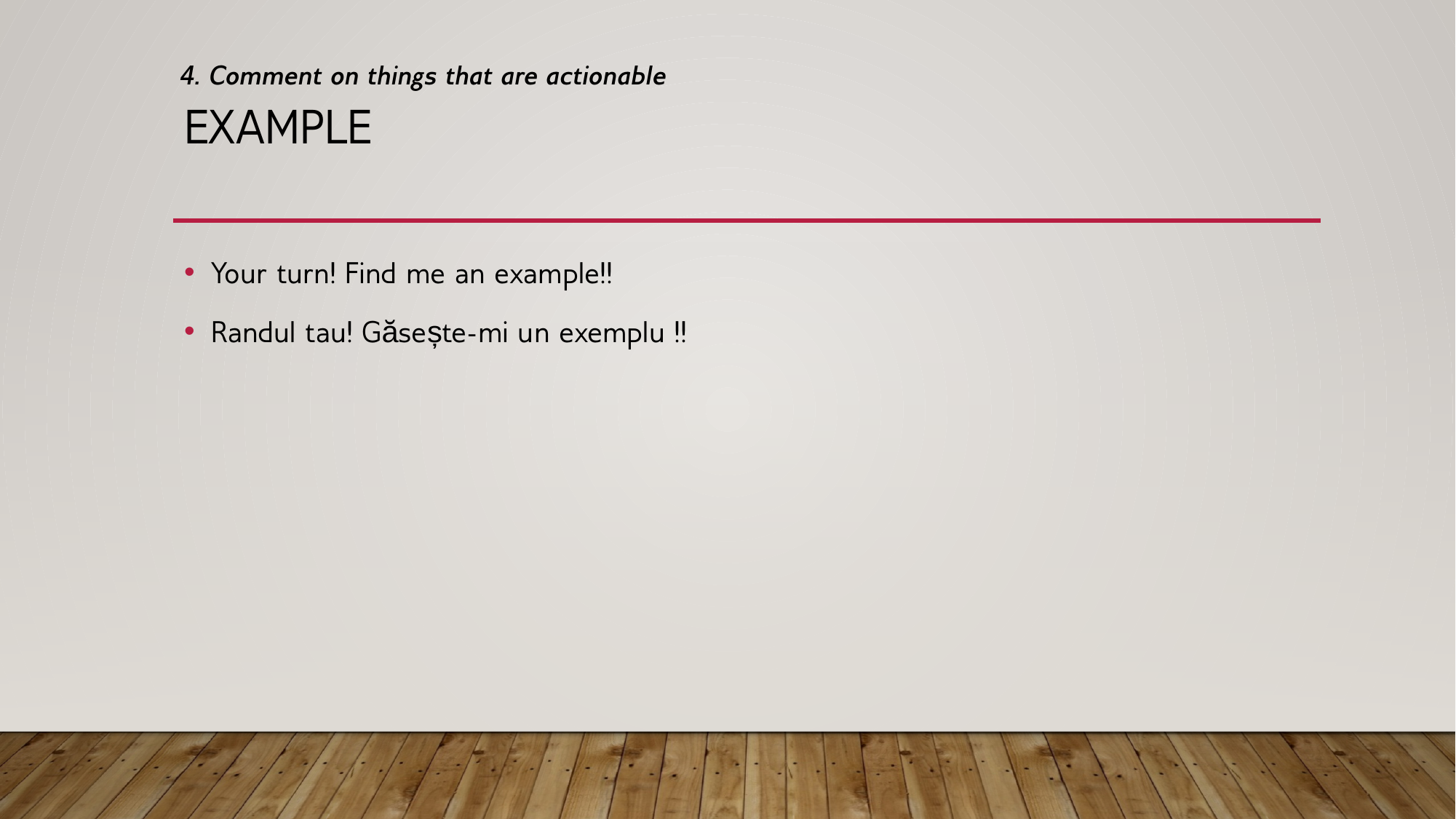

4. Comment on things that are actionable
# Example
Your turn! Find me an example!!
Randul tau! Găsește-mi un exemplu !!